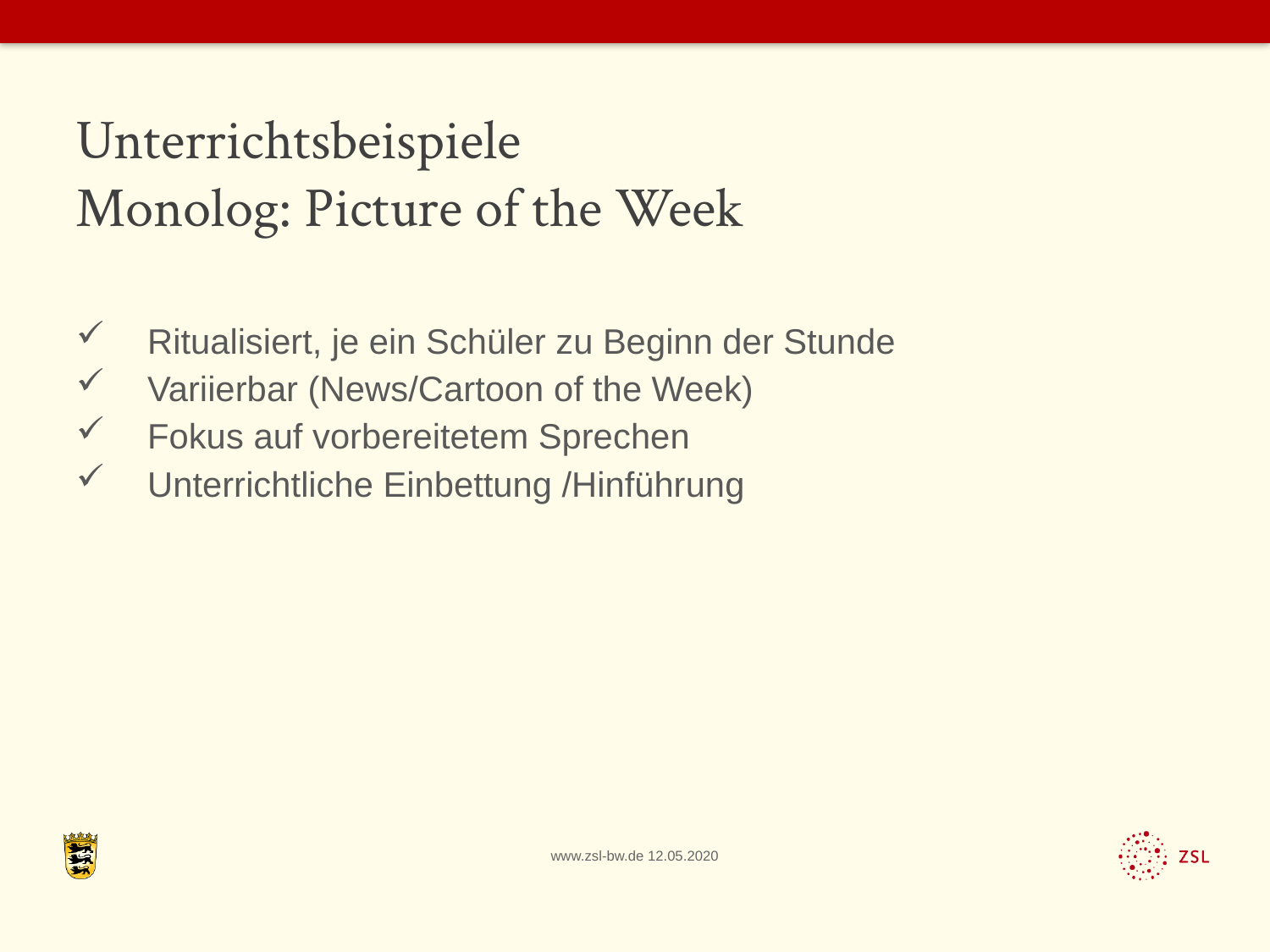

# Unterrichtsbeispiele Monolog: Picture of the Week

Ritualisiert, je ein Schüler zu Beginn der Stunde
Variierbar (News/Cartoon of the Week)
Fokus auf vorbereitetem Sprechen
Unterrichtliche Einbettung /Hinführung